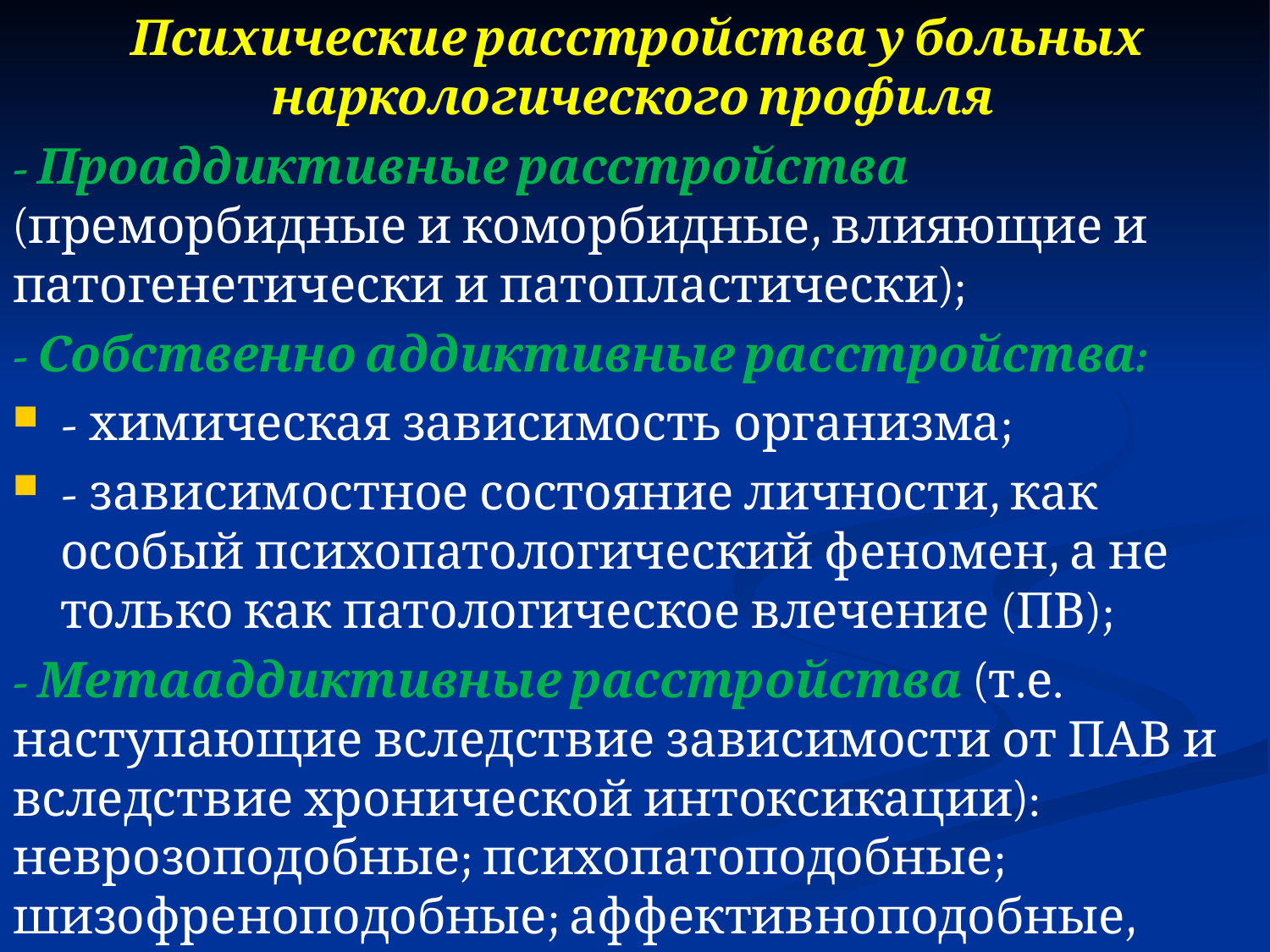

Психические расстройства у больных наркологического профиля
- Проаддиктивные расстройства (преморбидные и коморбидные, влияющие и патогенетически и патопластически);
- Собственно аддиктивные расстройства:
- химическая зависимость организма;
- зависимостное состояние личности, как особый психопатологический феномен, а не только как патологическое влечение (ПВ);
- Метааддиктивные расстройства (т.е. наступающие вследствие зависимости от ПАВ и вследствие хронической интоксикации): неврозоподобные; психопатоподобные; шизофреноподобные; аффективноподобные, органические.